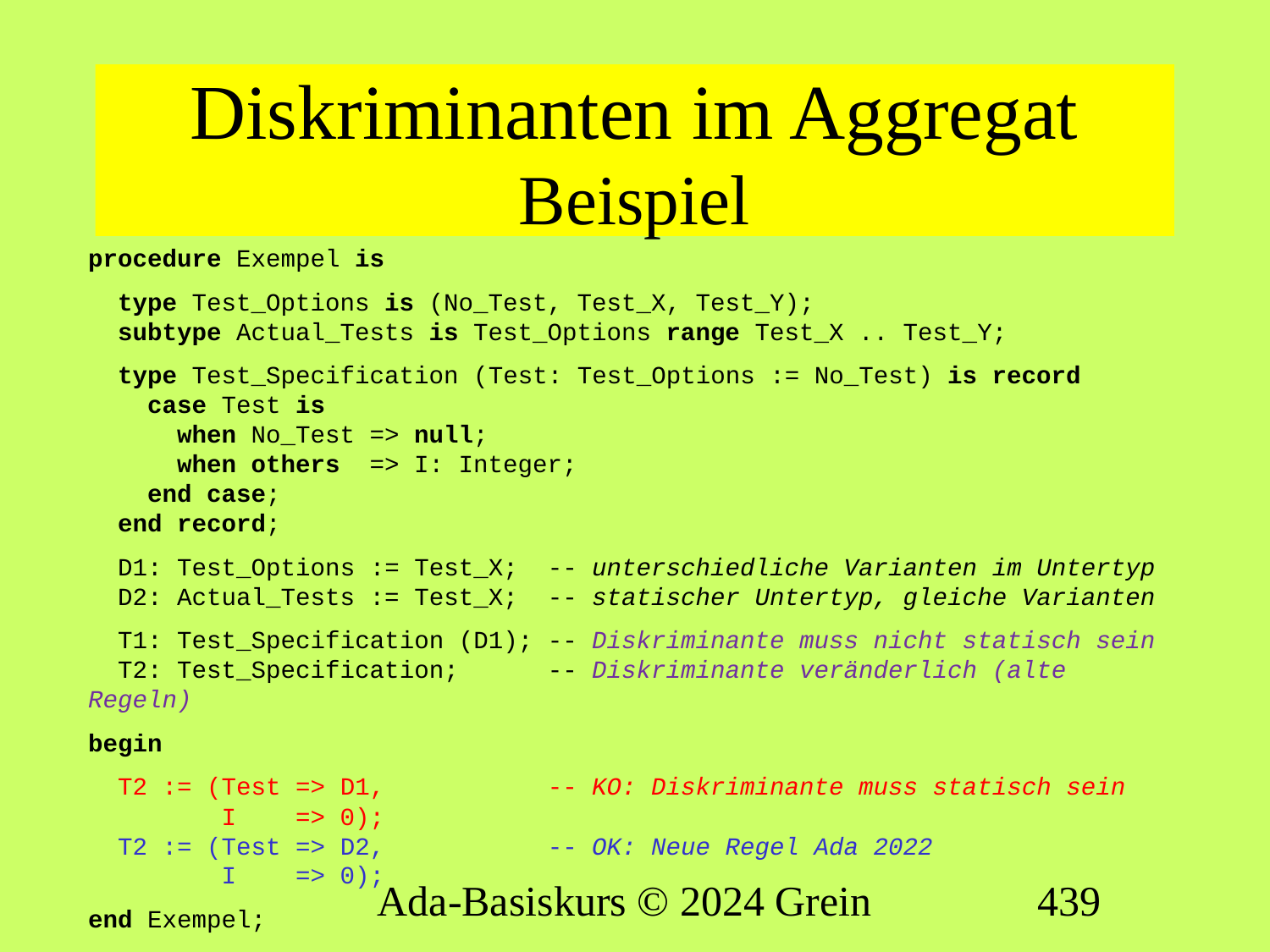

# Diskriminanten im Aggregat Beispiel
procedure Exempel is
  type Test_Options is (No_Test, Test_X, Test_Y);
  subtype Actual_Tests is Test_Options range Test_X .. Test_Y;
  type Test_Specification (Test: Test_Options := No_Test) is record
    case Test is
      when No_Test => null;
      when others  => I: Integer;
    end case;
  end record;
  D1: Test_Options := Test_X;  -- unterschiedliche Varianten im Untertyp
  D2: Actual_Tests := Test_X;  -- statischer Untertyp, gleiche Varianten
  T1: Test_Specification (D1); -- Diskriminante muss nicht statisch sein
  T2: Test_Specification;      -- Diskriminante veränderlich (alte Regeln)
begin
  T2 := (Test => D1,           -- KO: Diskriminante muss statisch sein
         I    => 0);
  T2 := (Test => D2,           -- OK: Neue Regel Ada 2022
         I    => 0);
end Exempel;
Ada-Basiskurs © 2024 Grein
439